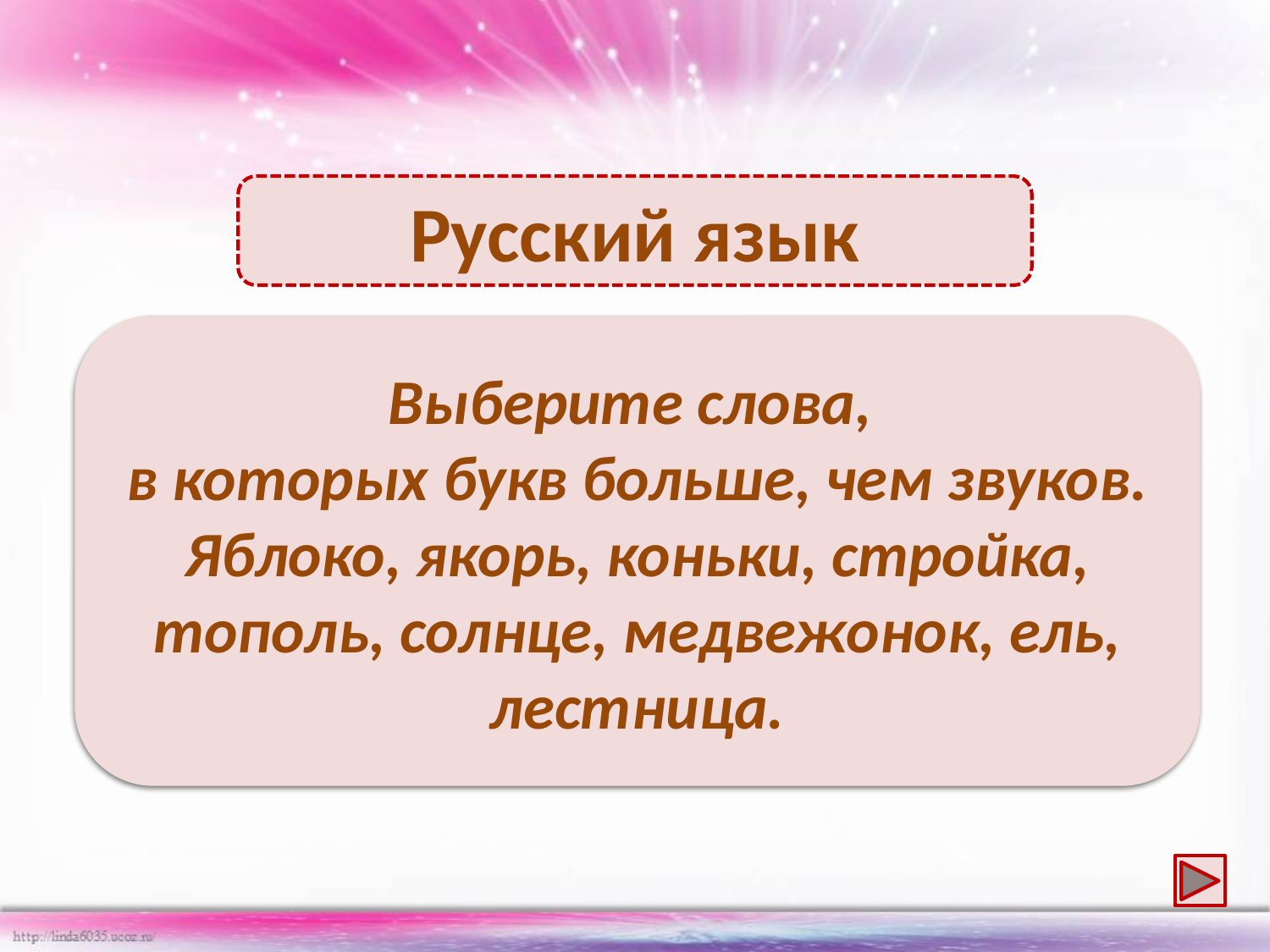

Русский язык
Коньки, тополь, солнце, лестница.
Выберите слова,
в которых букв больше, чем звуков.
Яблоко, якорь, коньки, стройка, тополь, солнце, медвежонок, ель, лестница.